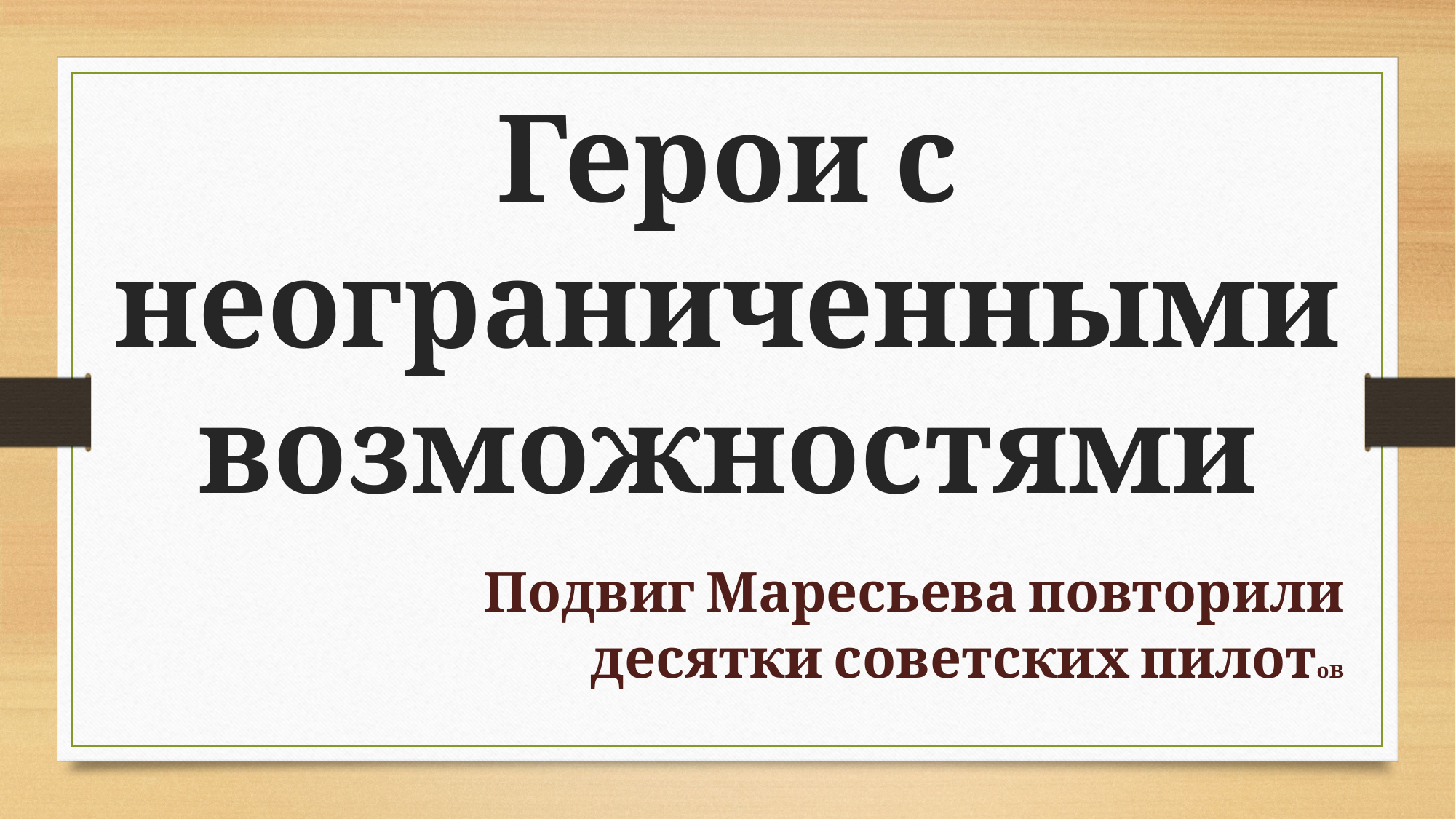

# Герои с неограниченными возможностями
Подвиг Маресьева повторили десятки советских пилотов